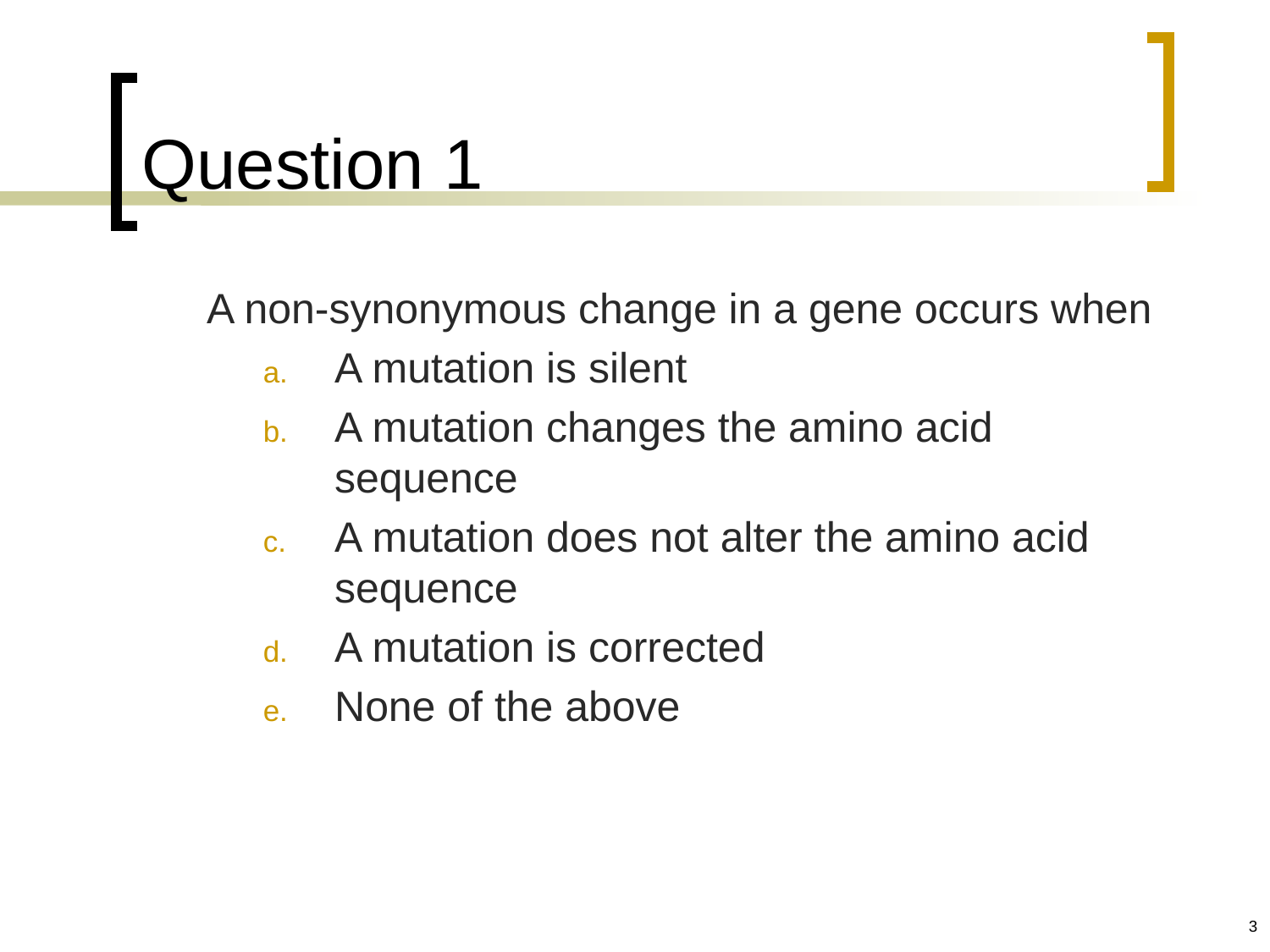

# Question 1
	A non-synonymous change in a gene occurs when
A mutation is silent
A mutation changes the amino acid sequence
A mutation does not alter the amino acid sequence
A mutation is corrected
None of the above